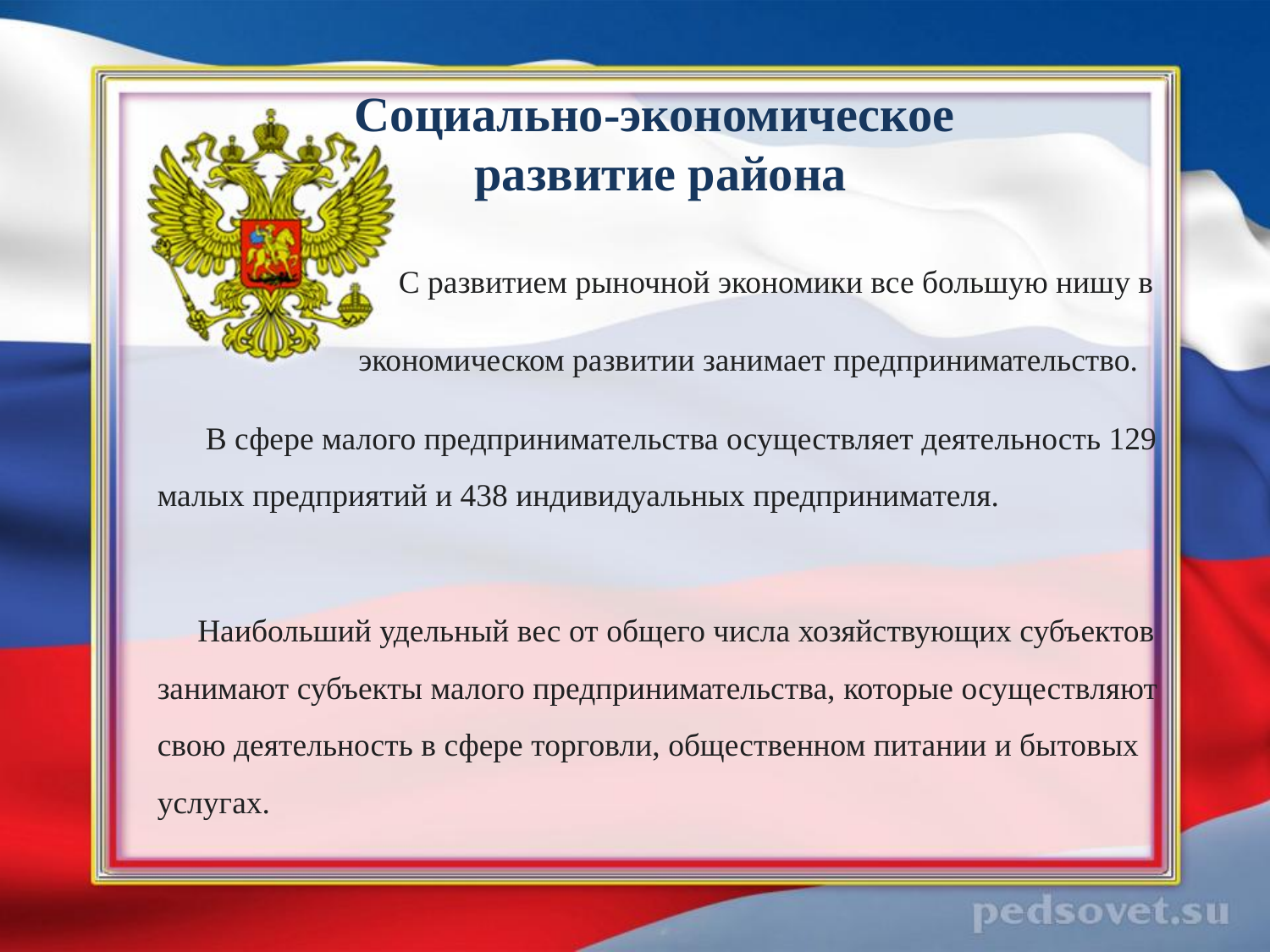

# Социально-экономическое развитие района

                              С развитием рыночной экономики все большую нишу в
                         экономическом развитии занимает предпринимательство.
      В сфере малого предпринимательства осуществляет деятельность 129 малых предприятий и 438 индивидуальных предпринимателя.
     Наибольший удельный вес от общего числа хозяйствующих субъектов занимают субъекты малого предпринимательства, которые осуществляют свою деятельность в сфере торговли, общественном питании и бытовых услугах.